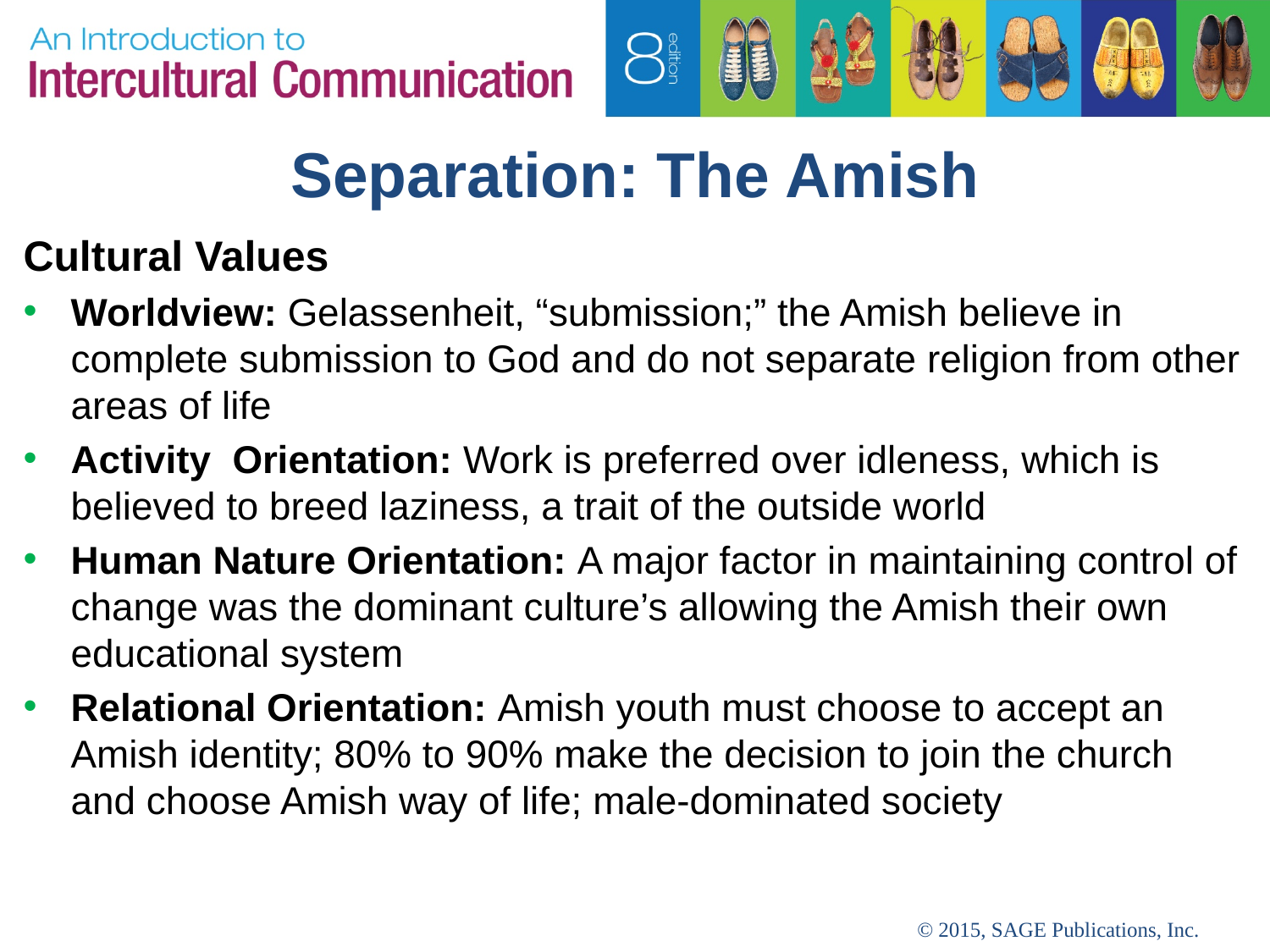

# Separation: The Amish
Cultural Values
Worldview: Gelassenheit, “submission;” the Amish believe in complete submission to God and do not separate religion from other areas of life
Activity  Orientation: Work is preferred over idleness, which is believed to breed laziness, a trait of the outside world
Human Nature Orientation: A major factor in maintaining control of change was the dominant culture’s allowing the Amish their own educational system
Relational Orientation: Amish youth must choose to accept an Amish identity; 80% to 90% make the decision to join the church and choose Amish way of life; male-dominated society

© 2015, SAGE Publications, Inc.